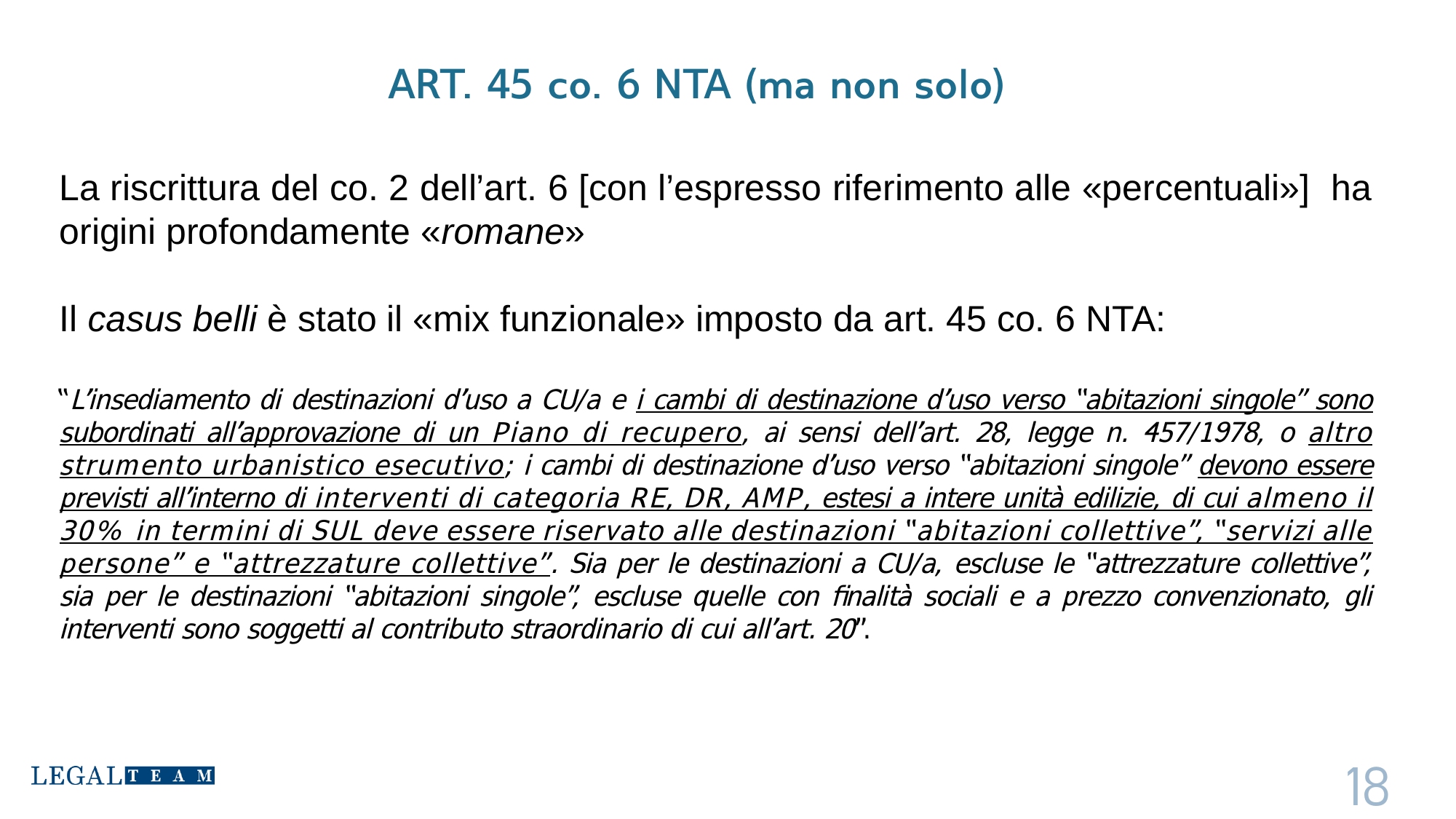

ART. 45 co. 6 NTA (ma non solo)
La riscrittura del co. 2 dell’art. 6 [con l’espresso riferimento alle «percentuali»]  ha origini profondamente «romane»

Il casus belli è stato il «mix funzionale» imposto da art. 45 co. 6 NTA:

“L’insediamento di destinazioni d’uso a CU/a e i cambi di destinazione d’uso verso “abitazioni singole” sono subordinati all’approvazione di un Piano di recupero, ai sensi dell’art. 28, legge n. 457/1978, o altro strumento urbanistico esecutivo; i cambi di destinazione d’uso verso “abitazioni singole” devono essere previsti all’interno di interventi di categoria RE, DR, AMP, estesi a intere unità edilizie, di cui almeno il 30% in termini di SUL deve essere riservato alle destinazioni “abitazioni collettive”, “servizi alle persone” e “attrezzature collettive”. Sia per le destinazioni a CU/a, escluse le “attrezzature collettive”, sia per le destinazioni “abitazioni singole”, escluse quelle con finalità sociali e a prezzo convenzionato, gli interventi sono soggetti al contributo straordinario di cui all’art. 20”.

18